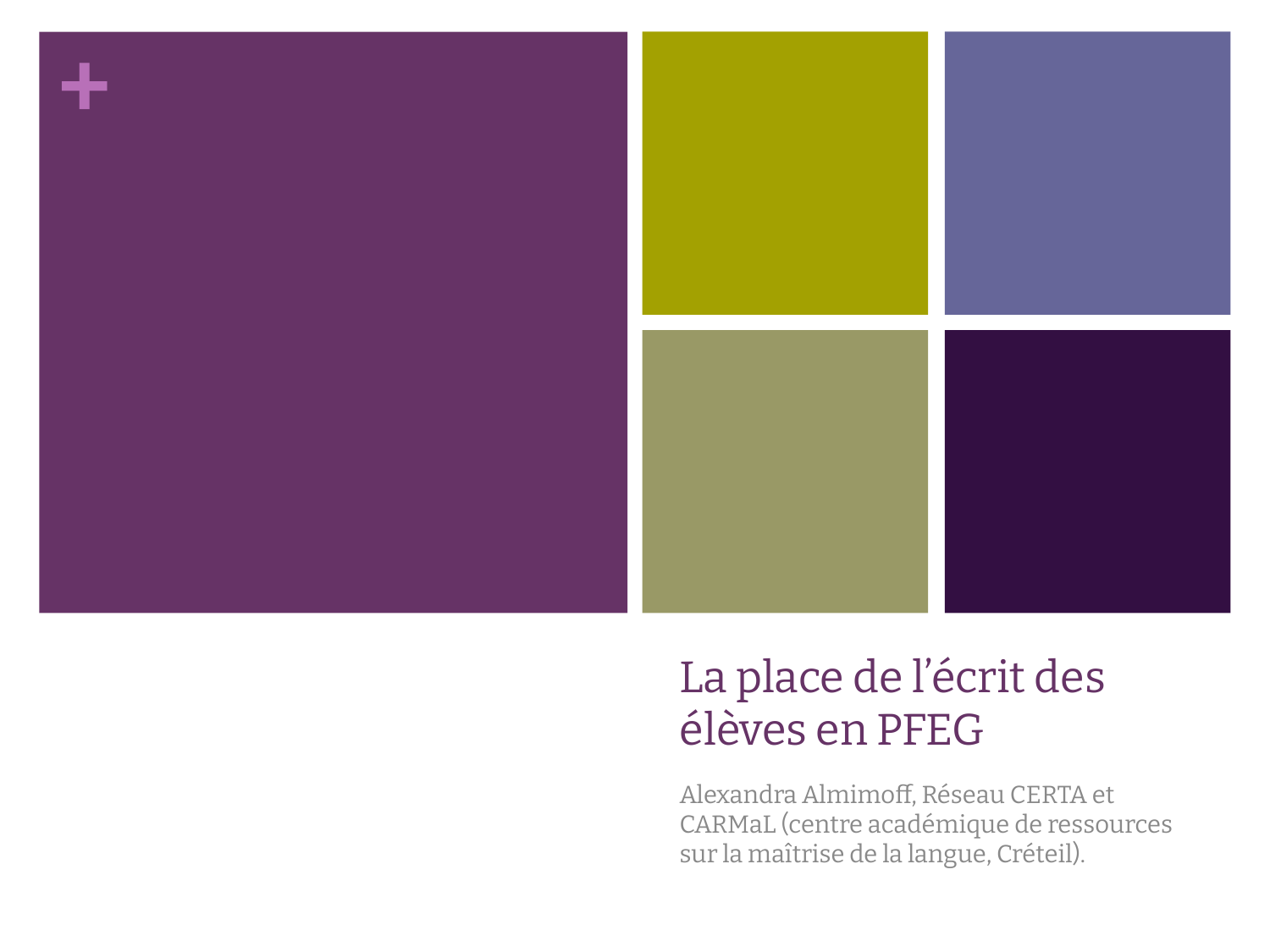

Principes fondamentaux
de l’économie et de la gestion

Séminaire National

14 et 15 mai 2012
Lycée Voltaire- Paris
# La place de l’écrit des élèves en PFEG
Alexandra Almimoff, Réseau CERTA et CARMaL (centre académique de ressources sur la maîtrise de la langue, Créteil).